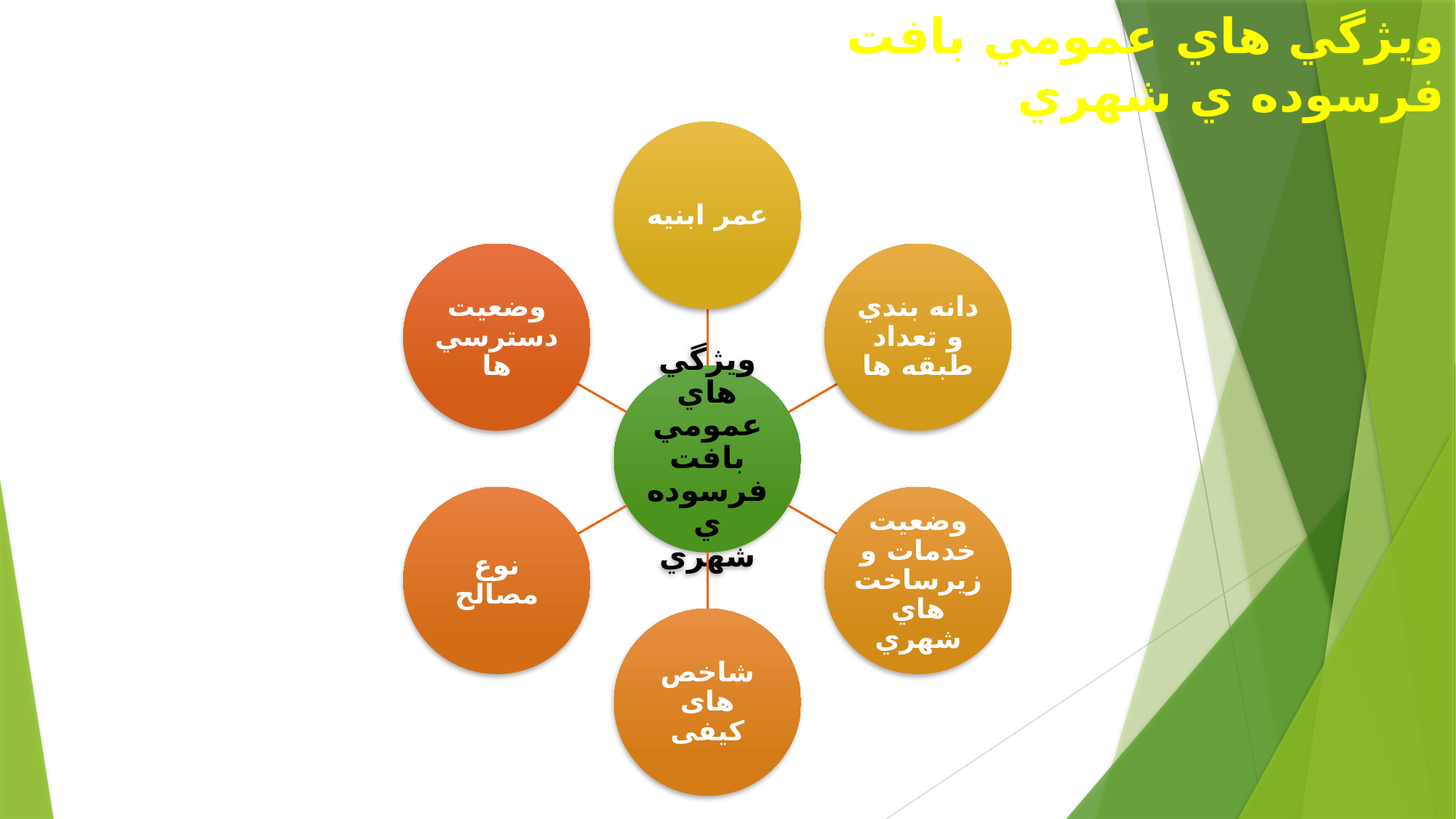

ويژگي هاي عمومي بافت فرسوده ي شهري

ويژگي هاي عمومي بافت فرسوده ي شهري

عمر ابنیه

دانه بندي و تعداد طبقه ها

وضعیت خدمات و زيرساخت هاي شهري

شاخص های کیفی

نوع مصالح

وضعيت دسترسي ها